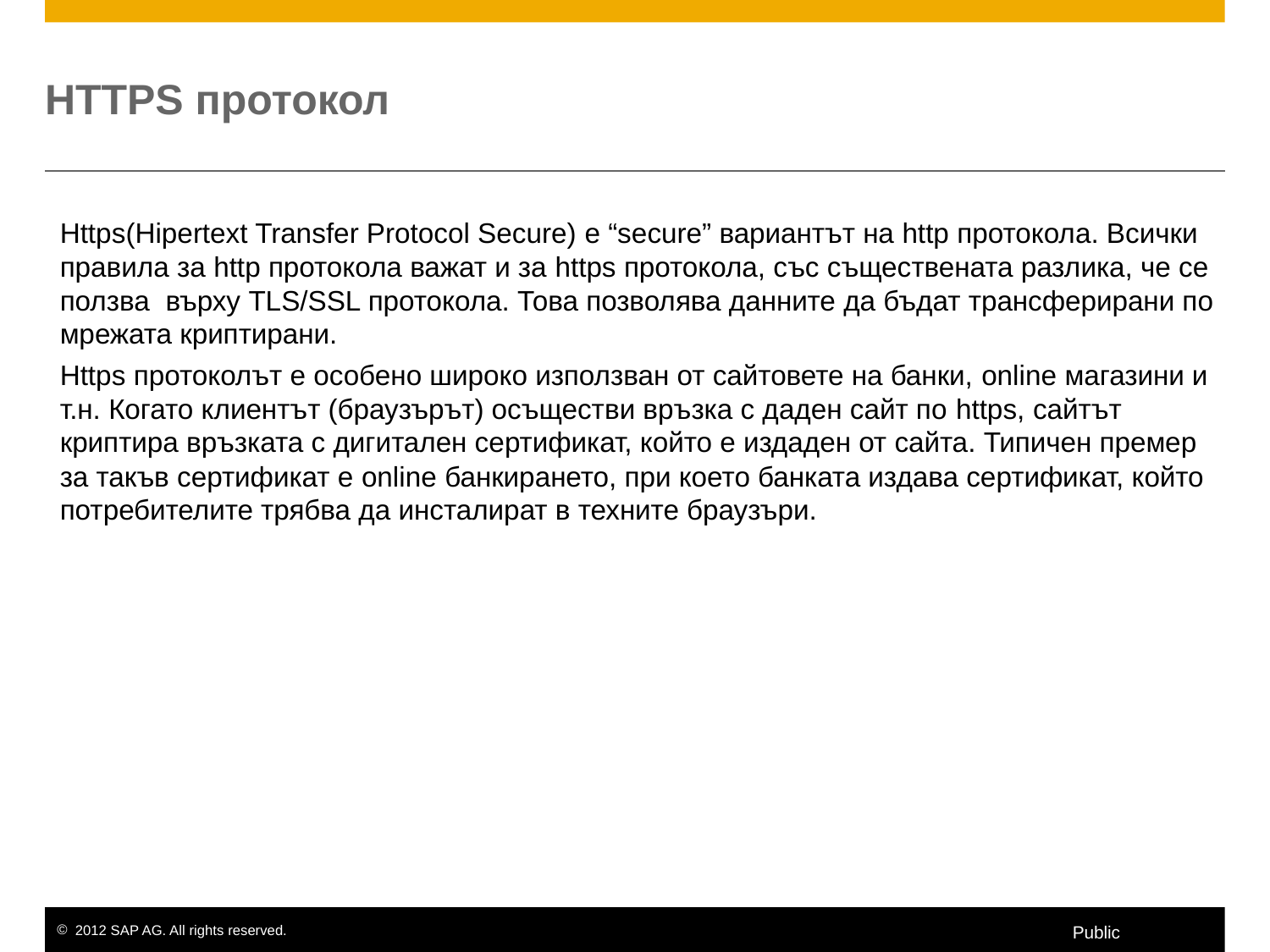

# HTTPS протокол
Https(Hipertext Transfer Protocol Secure) е “secure” вариантът на http протокола. Всички правила за http протокола важат и за https протокола, със съществената разлика, че се ползва  върху TLS/SSL протокола. Това позволява данните да бъдат трансферирани по мрежата криптирани.
Https протоколът е особено широко използван от сайтовете на банки, online магазини и т.н. Когато клиентът (браузърът) осъществи връзка с даден сайт по https, сайтът криптира връзката с дигитален сертификат, който е издаден от сайта. Типичен премер за такъв сертификат е online банкирането, при което банката издава сертификат, който потребителите трябва да инсталират в техните браузъри.